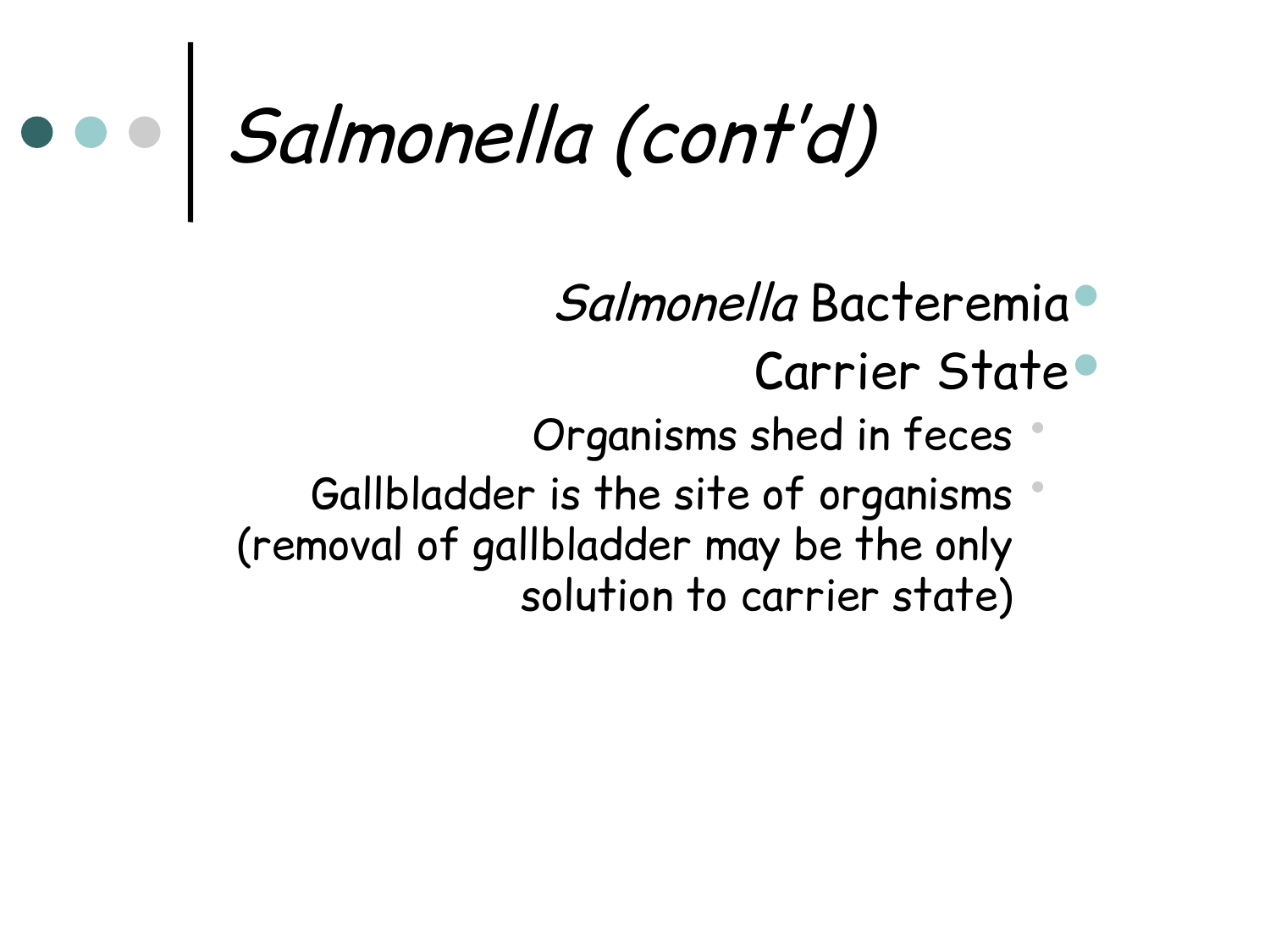

# Salmonella (cont’d)
Salmonella Bacteremia
Carrier State
Organisms shed in feces
Gallbladder is the site of organisms (removal of gallbladder may be the only solution to carrier state)